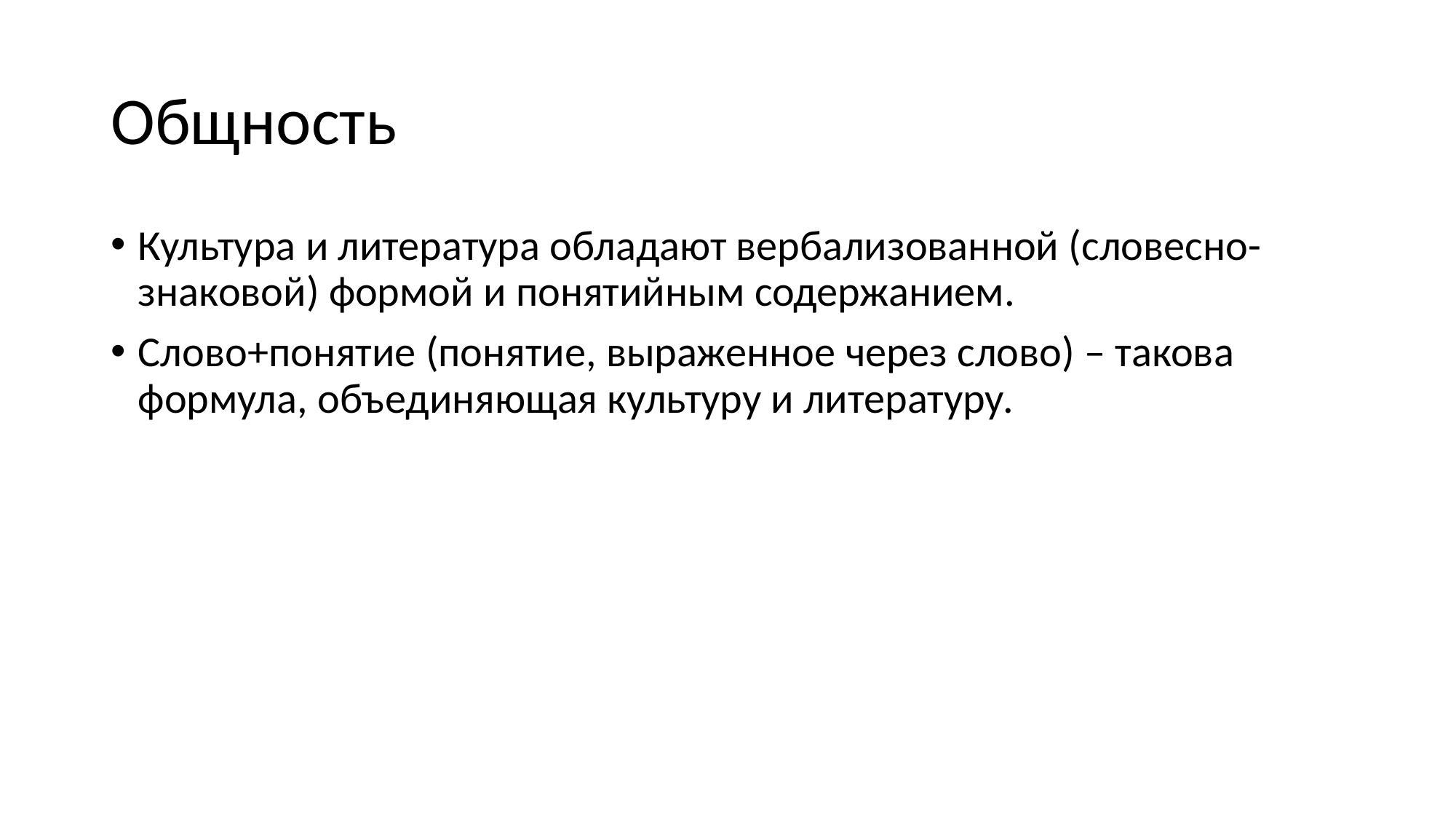

# Общность
Культура и литература обладают вербализованной (словесно-знаковой) формой и понятийным содержанием.
Слово+понятие (понятие, выраженное через слово) – такова формула, объединяющая культуру и литературу.